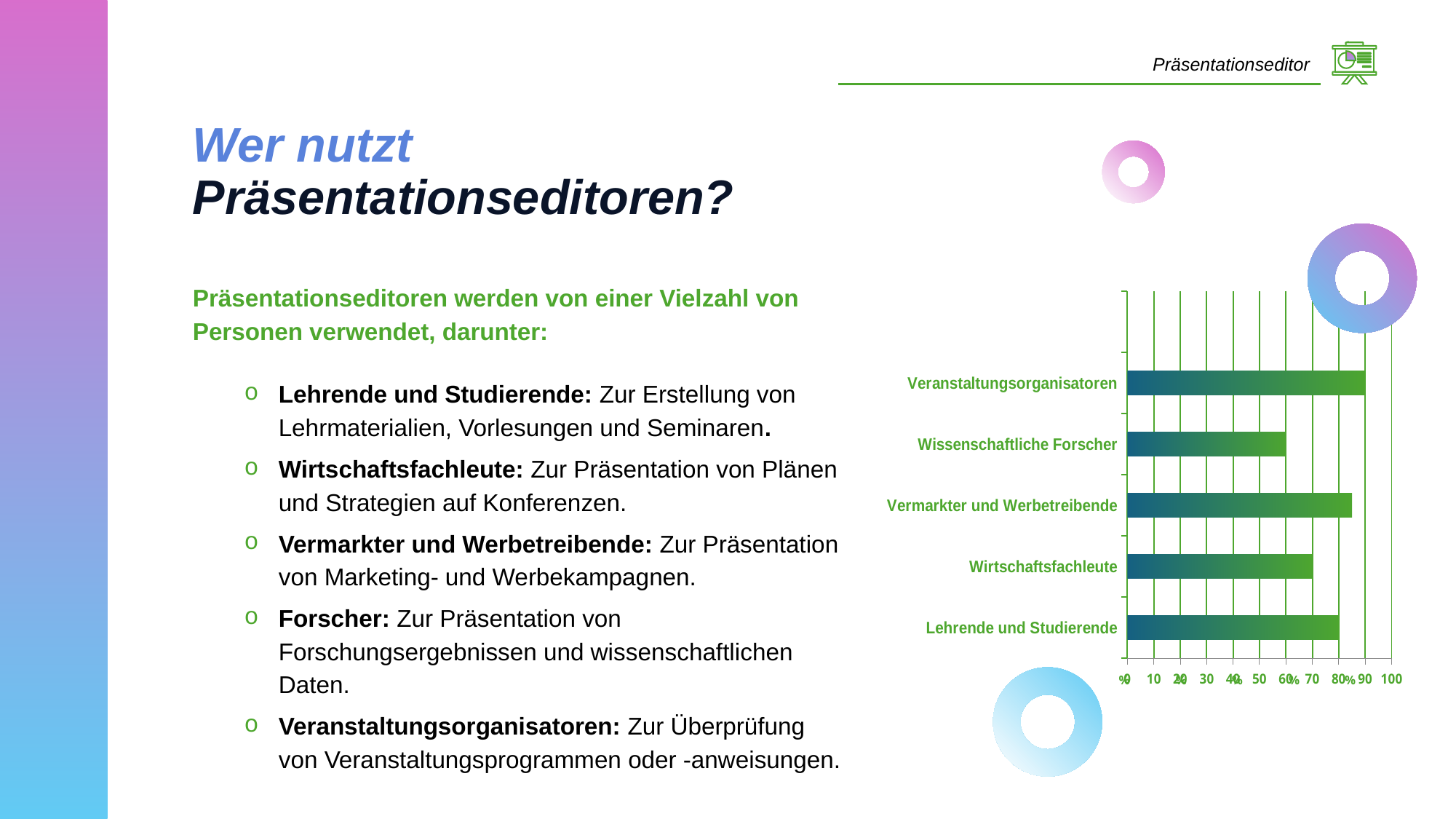

# Wer nutzt Präsentationseditoren?

### Chart

| Category |  |  |  |
|---|---|---|---|
| Lehrende und Studierende | 80.0 | None | None |
| Wirtschaftsfachleute | 70.0 | None | None |
| Vermarkter und Werbetreibende | 85.0 | None | None |
| Wissenschaftliche Forscher | 60.0 | None | None |
| Veranstaltungsorganisatoren | 90.0 | None | None |
|  | None | None | None |
Präsentationseditoren werden von einer Vielzahl von Personen verwendet, darunter:
Lehrende und Studierende: Zur Erstellung von Lehrmaterialien, Vorlesungen und Seminaren.
Wirtschaftsfachleute: Zur Präsentation von Plänen und Strategien auf Konferenzen.
Vermarkter und Werbetreibende: Zur Präsentation von Marketing- und Werbekampagnen.
Forscher: Zur Präsentation von Forschungsergebnissen und wissenschaftlichen Daten.
Veranstaltungsorganisatoren: Zur Überprüfung von Veranstaltungsprogrammen oder -anweisungen.
%
%
%
%
%

4